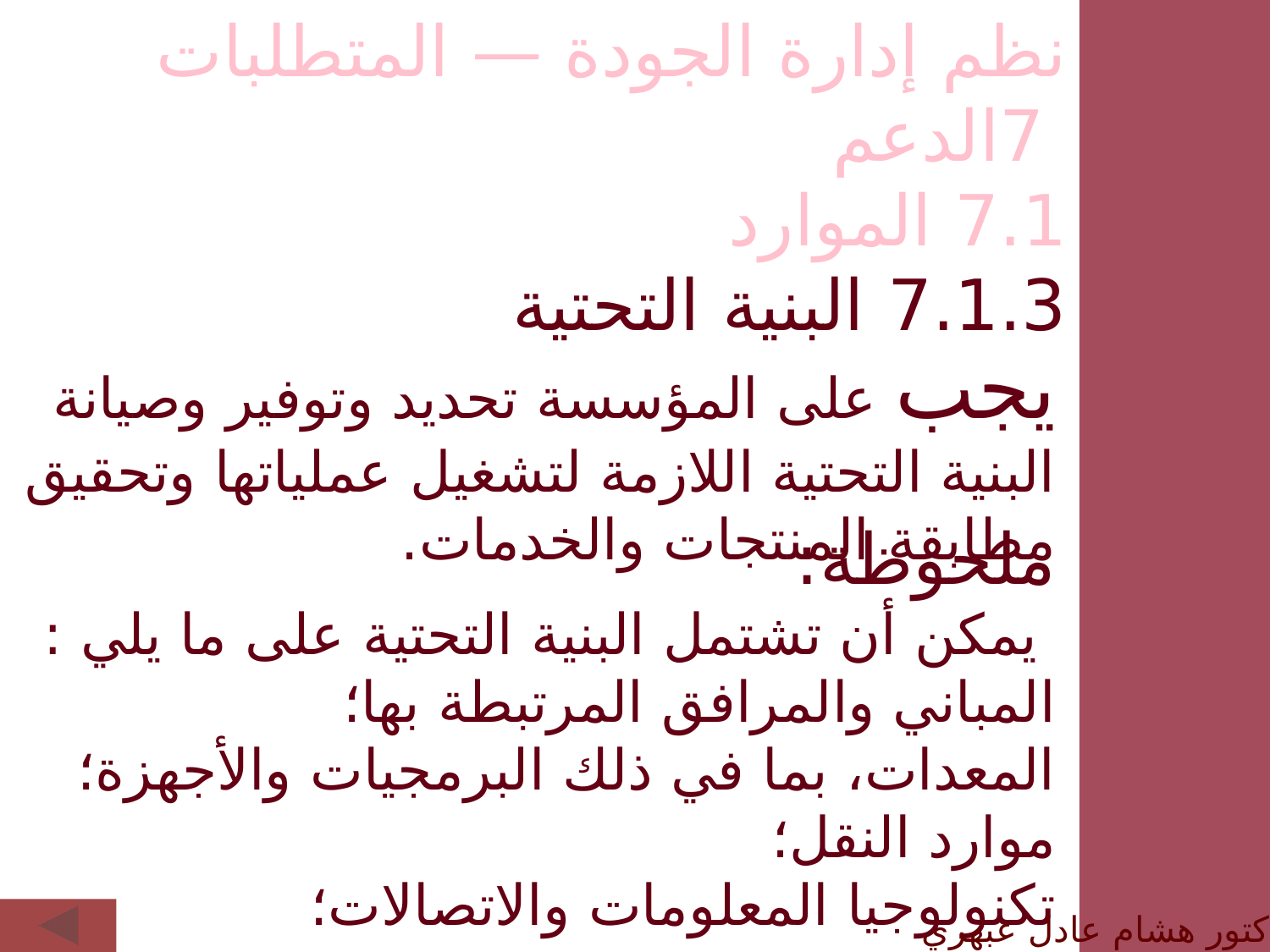

نظم إدارة الجودة — المتطلبات
 7الدعم
7.1 الموارد
7.1.3 البنية التحتية

يجب على المؤسسة تحديد وتوفير وصيانة البنية التحتية اللازمة لتشغيل عملياتها وتحقيق مطابقة المنتجات والخدمات.
ملحوظة:
 يمكن أن تشتمل البنية التحتية على ما يلي :
المباني والمرافق المرتبطة بها؛
المعدات، بما في ذلك البرمجيات والأجهزة؛
موارد النقل؛
تكنولوجيا المعلومات والاتصالات؛

الدكتور هشام عادل عبهري